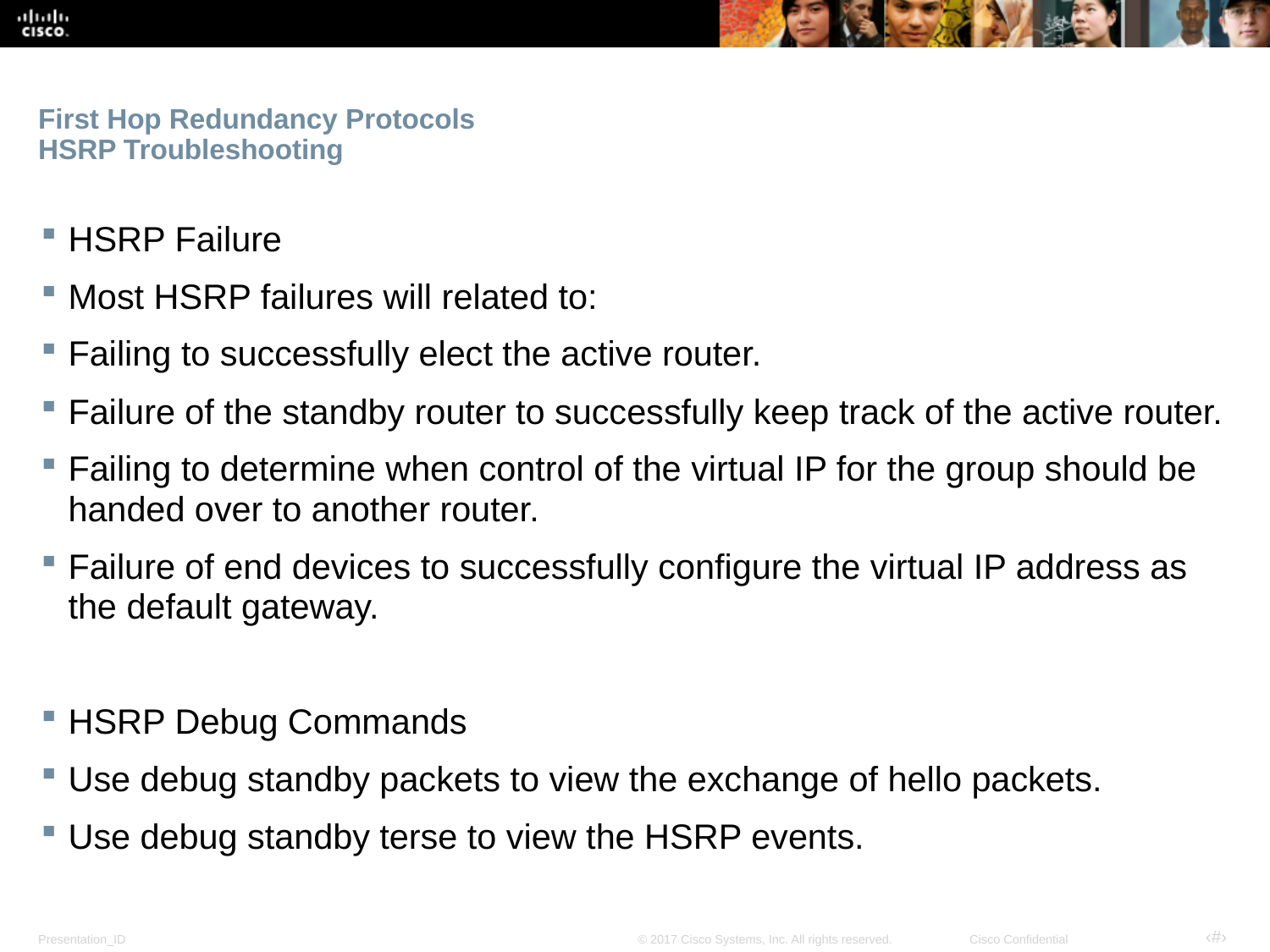

# First Hop Redundancy Protocols HSRP Troubleshooting
HSRP Failure
Most HSRP failures will related to:
Failing to successfully elect the active router.
Failure of the standby router to successfully keep track of the active router.
Failing to determine when control of the virtual IP for the group should be handed over to another router.
Failure of end devices to successfully configure the virtual IP address as the default gateway.

HSRP Debug Commands
Use debug standby packets to view the exchange of hello packets.
Use debug standby terse to view the HSRP events.